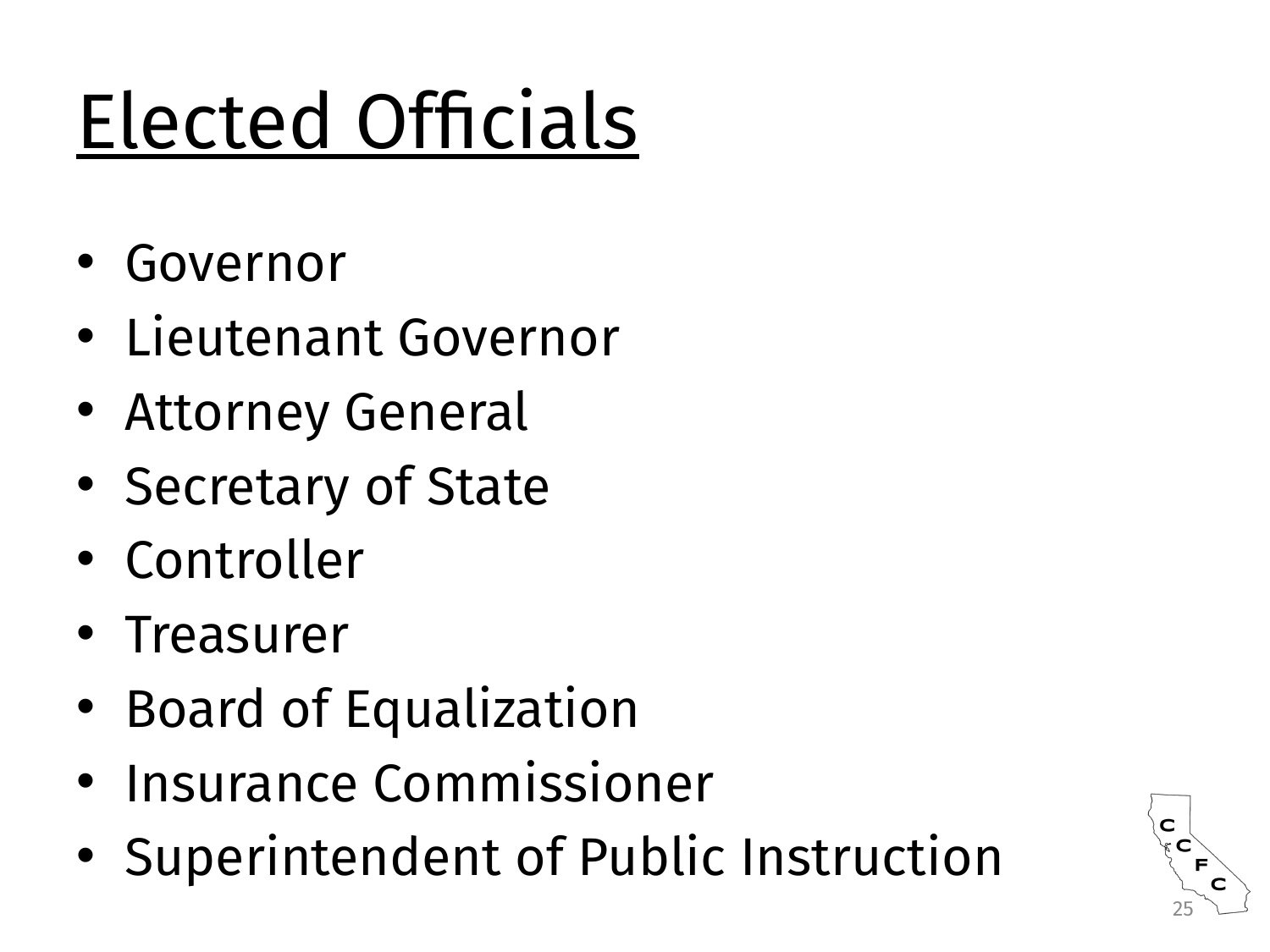

# Elected Officials
Governor
Lieutenant Governor
Attorney General
Secretary of State
Controller
Treasurer
Board of Equalization
Insurance Commissioner
Superintendent of Public Instruction
25